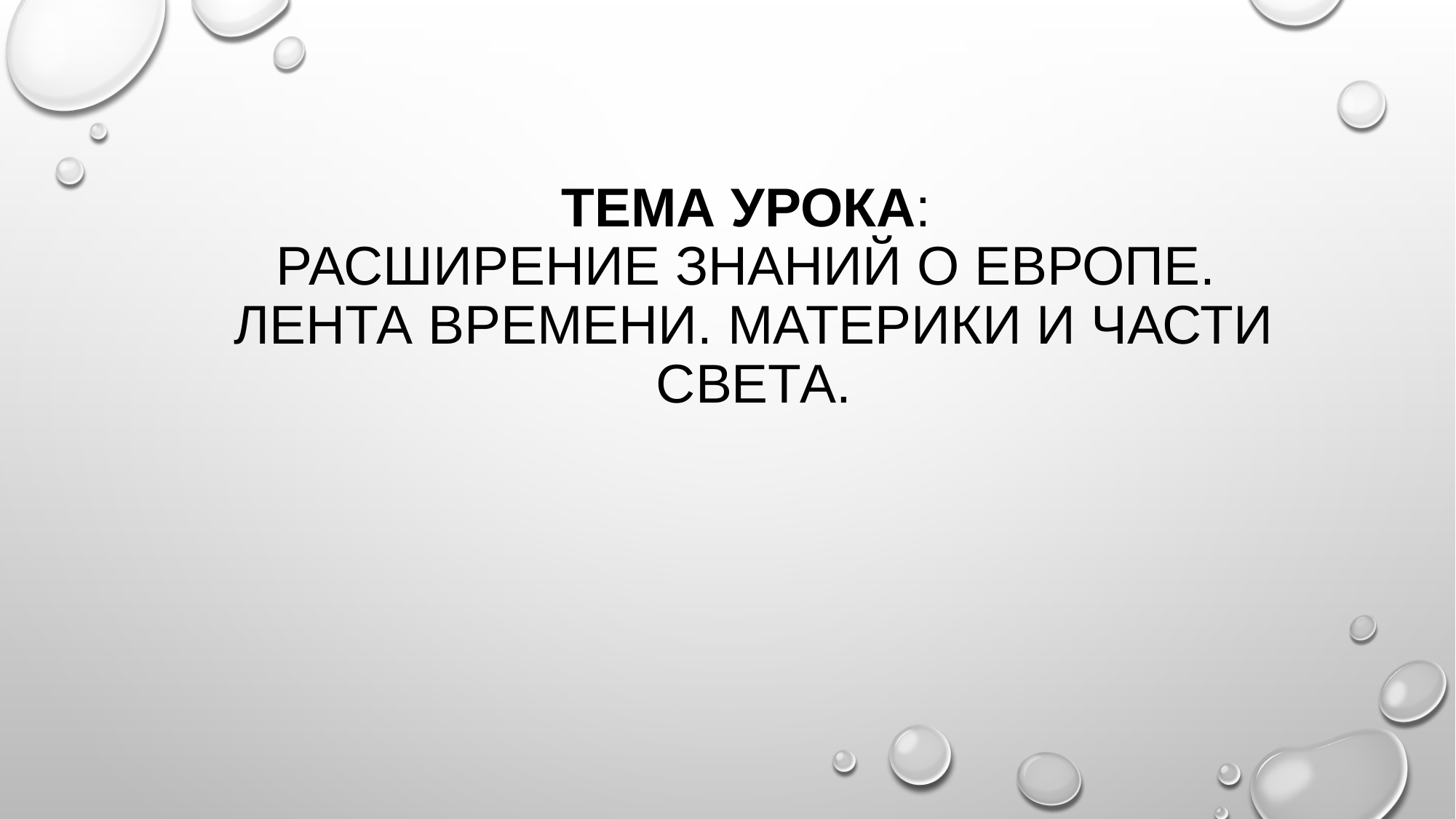

# Тема урока: Расширение знаний о Европе. Лента времени. Материки и части света.